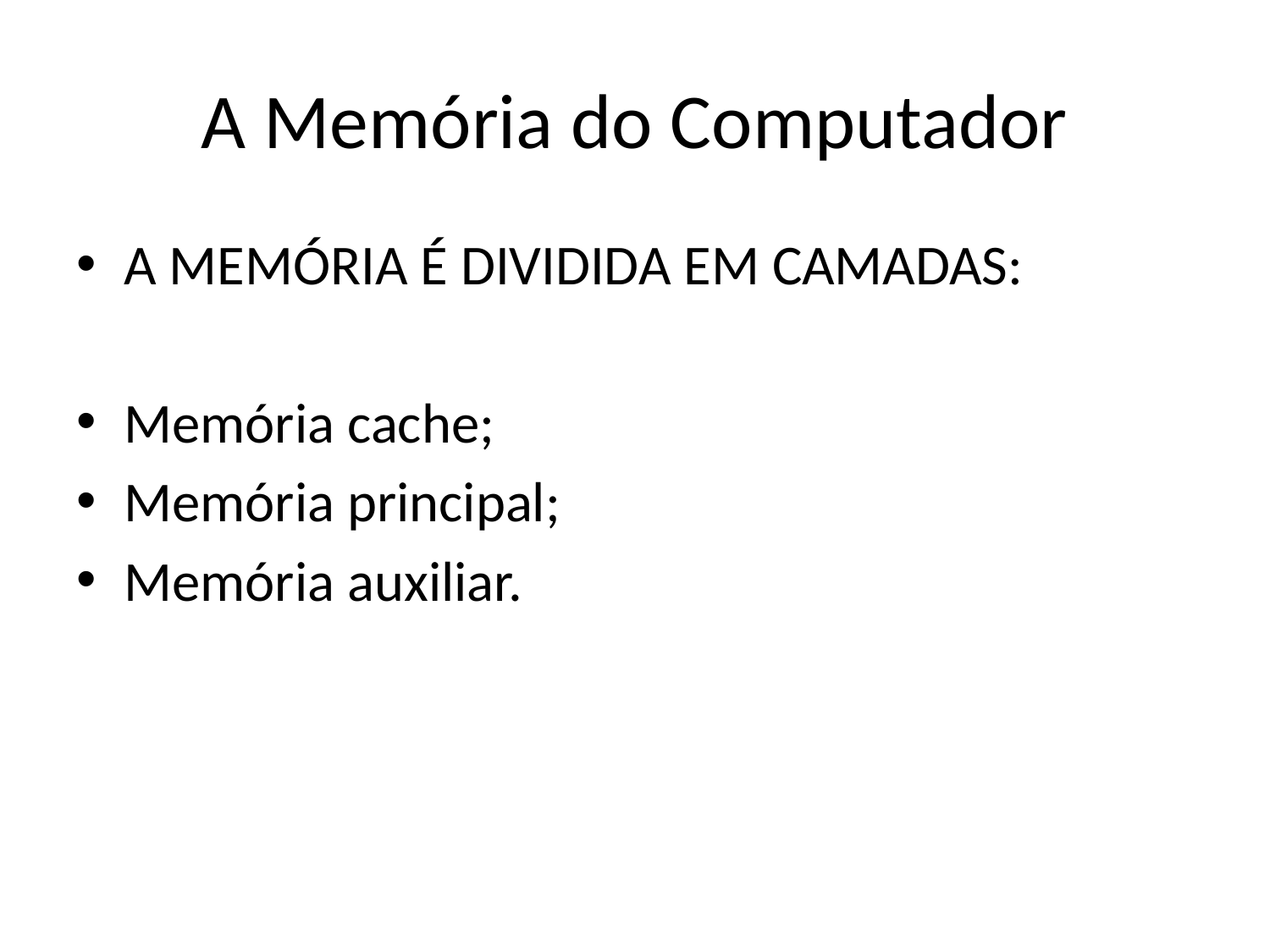

# A Memória do Computador
A MEMÓRIA É DIVIDIDA EM CAMADAS:

Memória cache;
Memória principal;
Memória auxiliar.